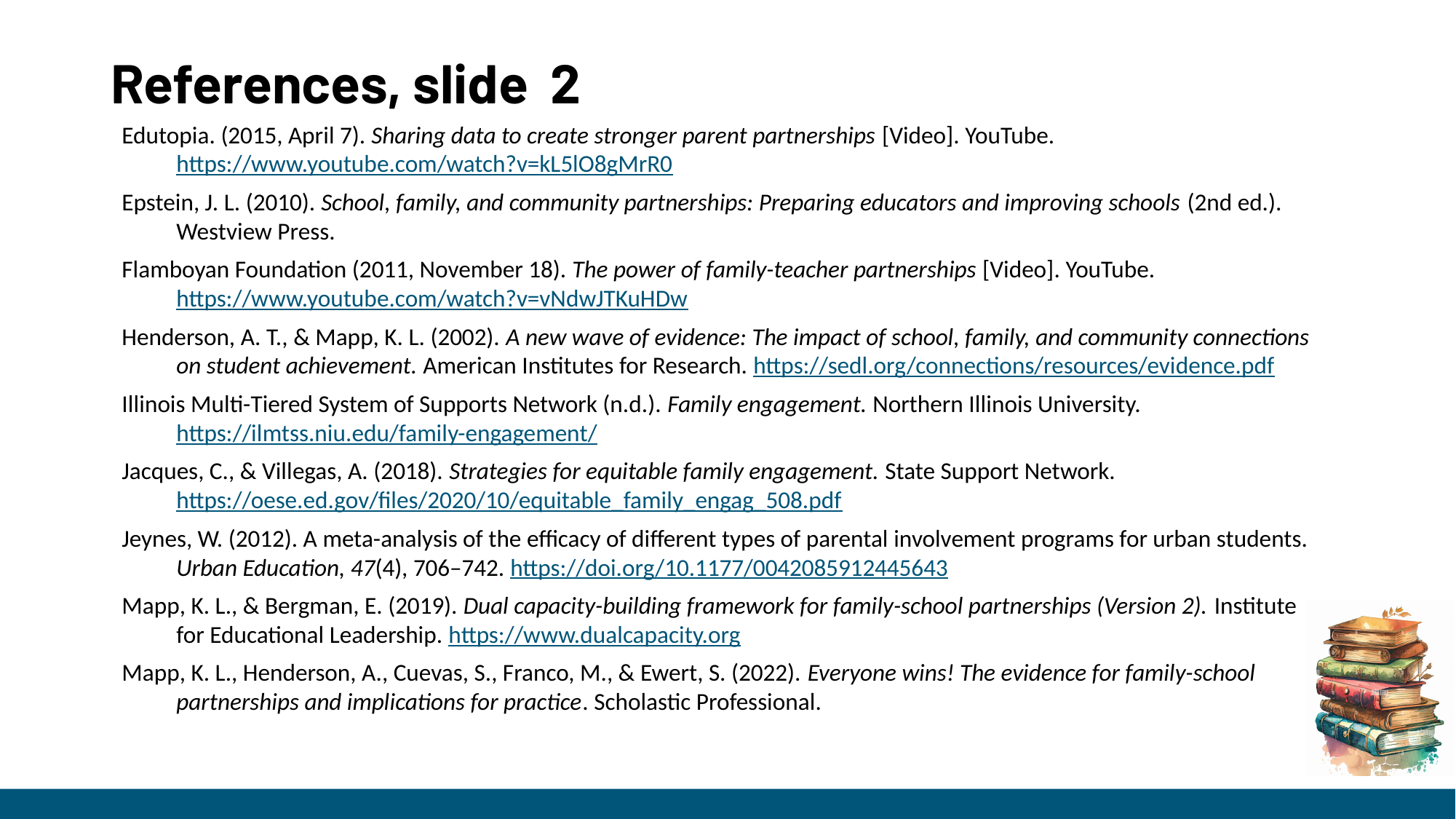

# References, slide  2
Edutopia. (2015, April 7). Sharing data to create stronger parent partnerships [Video]. YouTube. https://www.youtube.com/watch?v=kL5lO8gMrR0
Epstein, J. L. (2010). School, family, and community partnerships: Preparing educators and improving schools (2nd ed.). Westview Press.
Flamboyan Foundation (2011, November 18). The power of family-teacher partnerships [Video]. YouTube. https://www.youtube.com/watch?v=vNdwJTKuHDw
Henderson, A. T., & Mapp, K. L. (2002). A new wave of evidence: The impact of school, family, and community connections on student achievement. American Institutes for Research. https://sedl.org/connections/resources/evidence.pdf
Illinois Multi-Tiered System of Supports Network (n.d.). Family engagement. Northern Illinois University. https://ilmtss.niu.edu/family-engagement/
Jacques, C., & Villegas, A. (2018). Strategies for equitable family engagement. State Support Network. https://oese.ed.gov/files/2020/10/equitable_family_engag_508.pdf
Jeynes, W. (2012). A meta-analysis of the efficacy of different types of parental involvement programs for urban students. Urban Education, 47(4), 706–742. https://doi.org/10.1177/0042085912445643
Mapp, K. L., & Bergman, E. (2019). Dual capacity-building framework for family-school partnerships (Version 2). Institute for Educational Leadership. https://www.dualcapacity.org
Mapp, K. L., Henderson, A., Cuevas, S., Franco, M., & Ewert, S. (2022). Everyone wins! The evidence for family-school partnerships and implications for practice. Scholastic Professional.